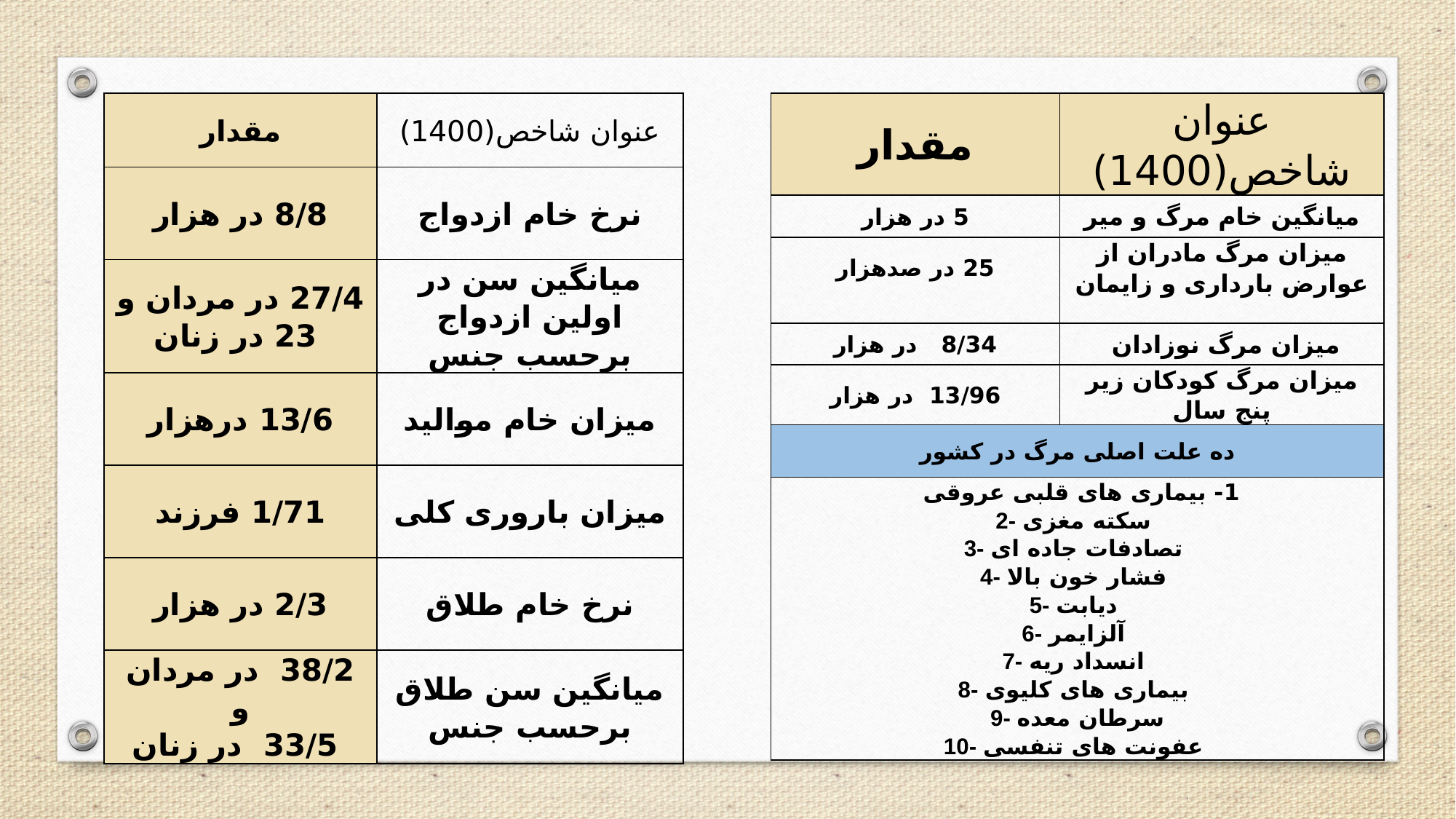

| مقدار | عنوان شاخص(1400) |
| --- | --- |
| 8/8 در هزار | نرخ خام ازدواج |
| 27/4 در مردان و 23 در زنان | میانگین سن در اولین ازدواج برحسب جنس |
| 13/6 درهزار | میزان خام موالید |
| 1/71 فرزند | میزان باروری کلی |
| 2/3 در هزار | نرخ خام طلاق |
| 38/2 در مردان و 33/5 در زنان | میانگین سن طلاق برحسب جنس |
| مقدار | عنوان شاخص(1400) |
| --- | --- |
| 5 در هزار | میانگین خام مرگ و میر |
| 25 در صدهزار | میزان مرگ مادران از عوارض بارداری و زایمان |
| 8/34 در هزار | میزان مرگ نوزادان |
| 13/96 در هزار | میزان مرگ کودکان زیر پنج سال |
| ده علت اصلی مرگ در کشور |  |
| 1- بیماری های قلبی عروقی 2- سکته مغزی 3- تصادفات جاده ای 4- فشار خون بالا 5- دیابت 6- آلزایمر 7- انسداد ریه 8- بیماری های کلیوی 9- سرطان معده 10- عفونت های تنفسی |  |